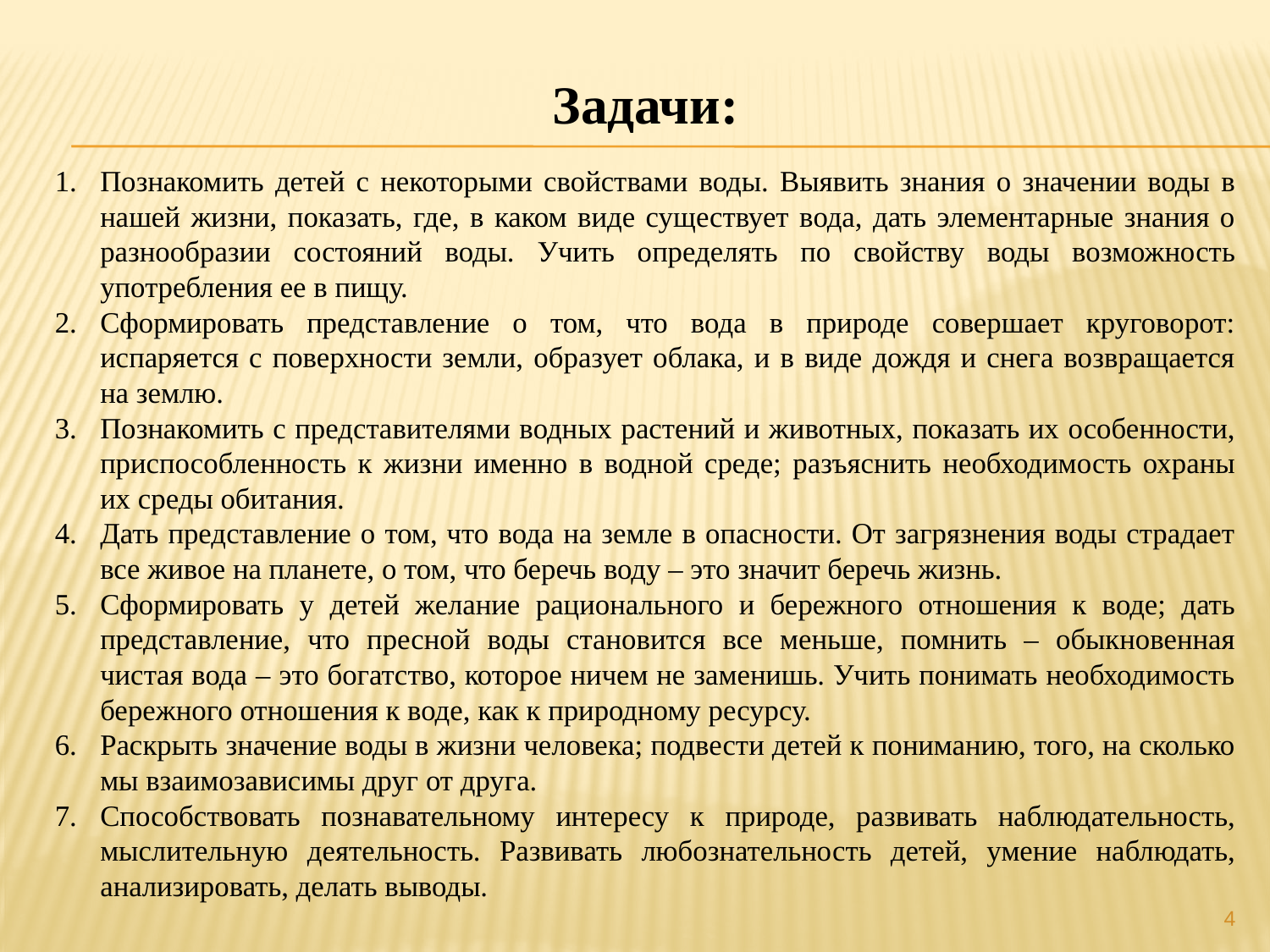

# Задачи:
Познакомить детей с некоторыми свойствами воды. Выявить знания о значении воды в нашей жизни, показать, где, в каком виде существует вода, дать элементарные знания о разнообразии состояний воды. Учить определять по свойству воды возможность употребления ее в пищу.
Сформировать представление о том, что вода в природе совершает круговорот: испаряется с поверхности земли, образует облака, и в виде дождя и снега возвращается на землю.
Познакомить с представителями водных растений и животных, показать их особенности, приспособленность к жизни именно в водной среде; разъяснить необходимость охраны их среды обитания.
Дать представление о том, что вода на земле в опасности. От загрязнения воды страдает все живое на планете, о том, что беречь воду – это значит беречь жизнь.
Сформировать у детей желание рационального и бережного отношения к воде; дать представление, что пресной воды становится все меньше, помнить – обыкновенная чистая вода – это богатство, которое ничем не заменишь. Учить понимать необходимость бережного отношения к воде, как к природному ресурсу.
Раскрыть значение воды в жизни человека; подвести детей к пониманию, того, на сколько мы взаимозависимы друг от друга.
Способствовать познавательному интересу к природе, развивать наблюдательность, мыслительную деятельность. Развивать любознательность детей, умение наблюдать, анализировать, делать выводы.

4